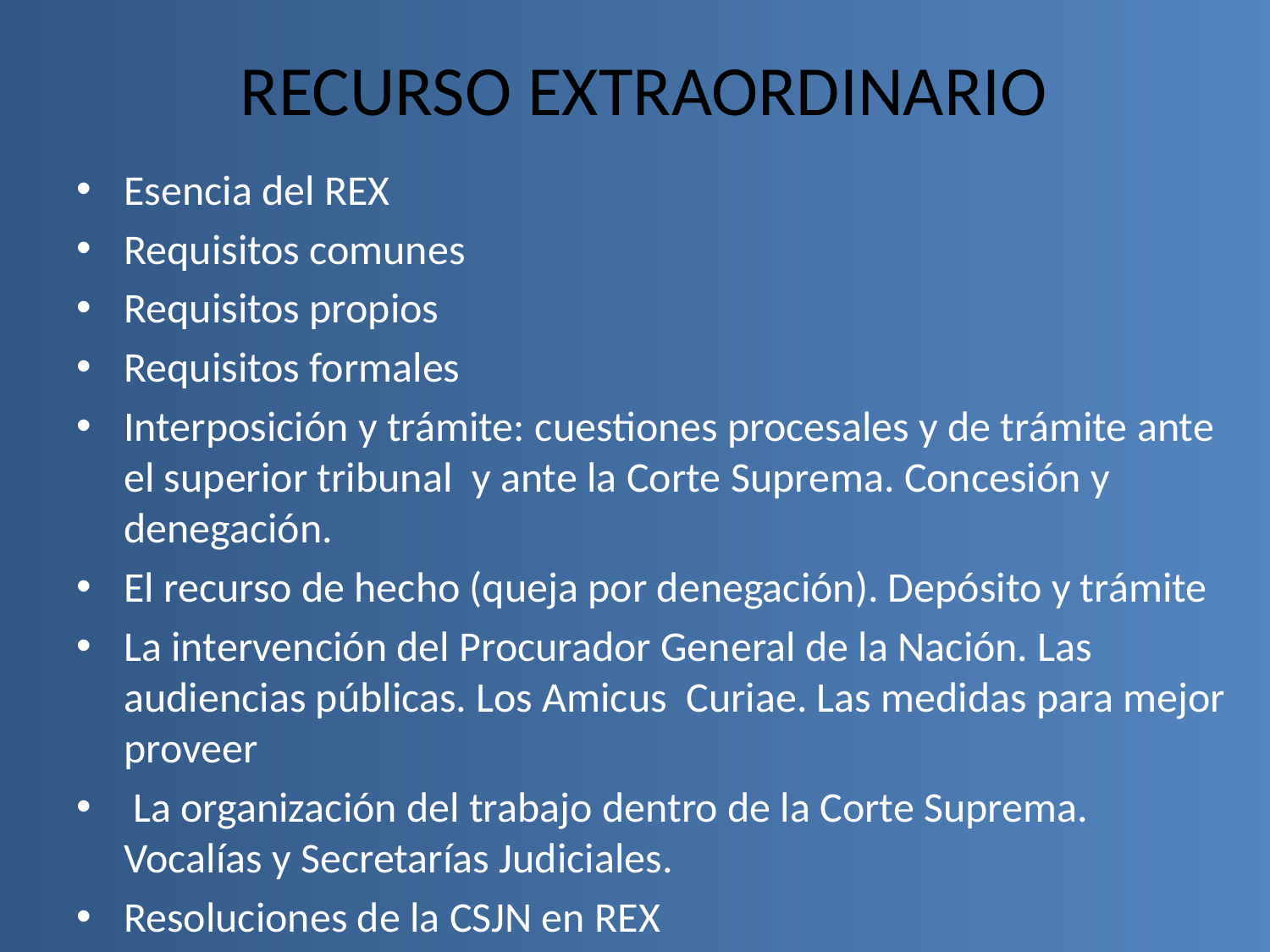

# RECURSO EXTRAORDINARIO
Esencia del REX
Requisitos comunes
Requisitos propios
Requisitos formales
Interposición y trámite: cuestiones procesales y de trámite ante el superior tribunal  y ante la Corte Suprema. Concesión y denegación.
El recurso de hecho (queja por denegación). Depósito y trámite
La intervención del Procurador General de la Nación. Las audiencias públicas. Los Amicus  Curiae. Las medidas para mejor proveer
 La organización del trabajo dentro de la Corte Suprema. Vocalías y Secretarías Judiciales.
Resoluciones de la CSJN en REX